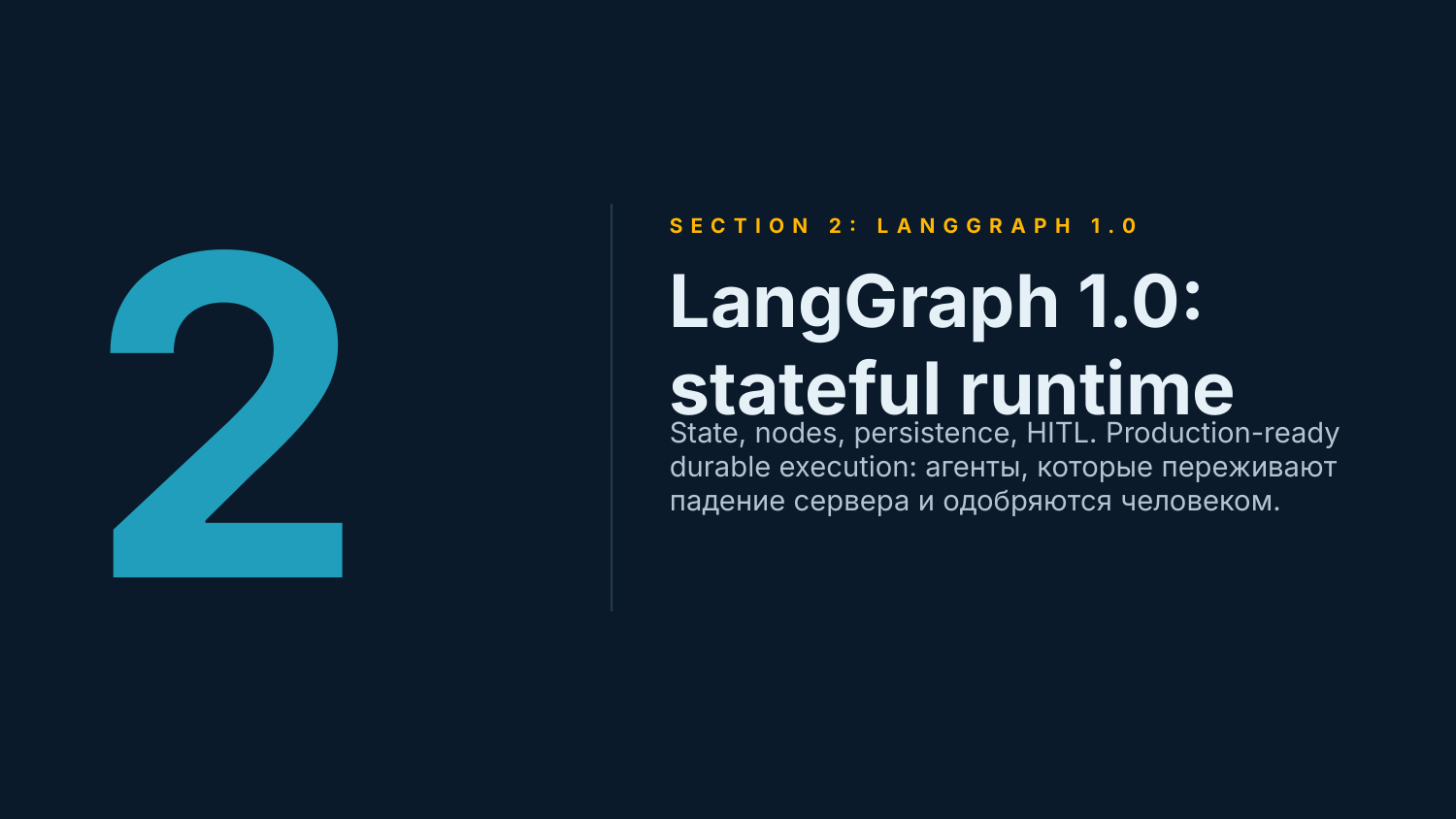

2

SECTION 2: LANGGRAPH 1.0
LangGraph 1.0: stateful runtime
State, nodes, persistence, HITL. Production-ready durable execution: агенты, которые переживают падение сервера и одобряются человеком.